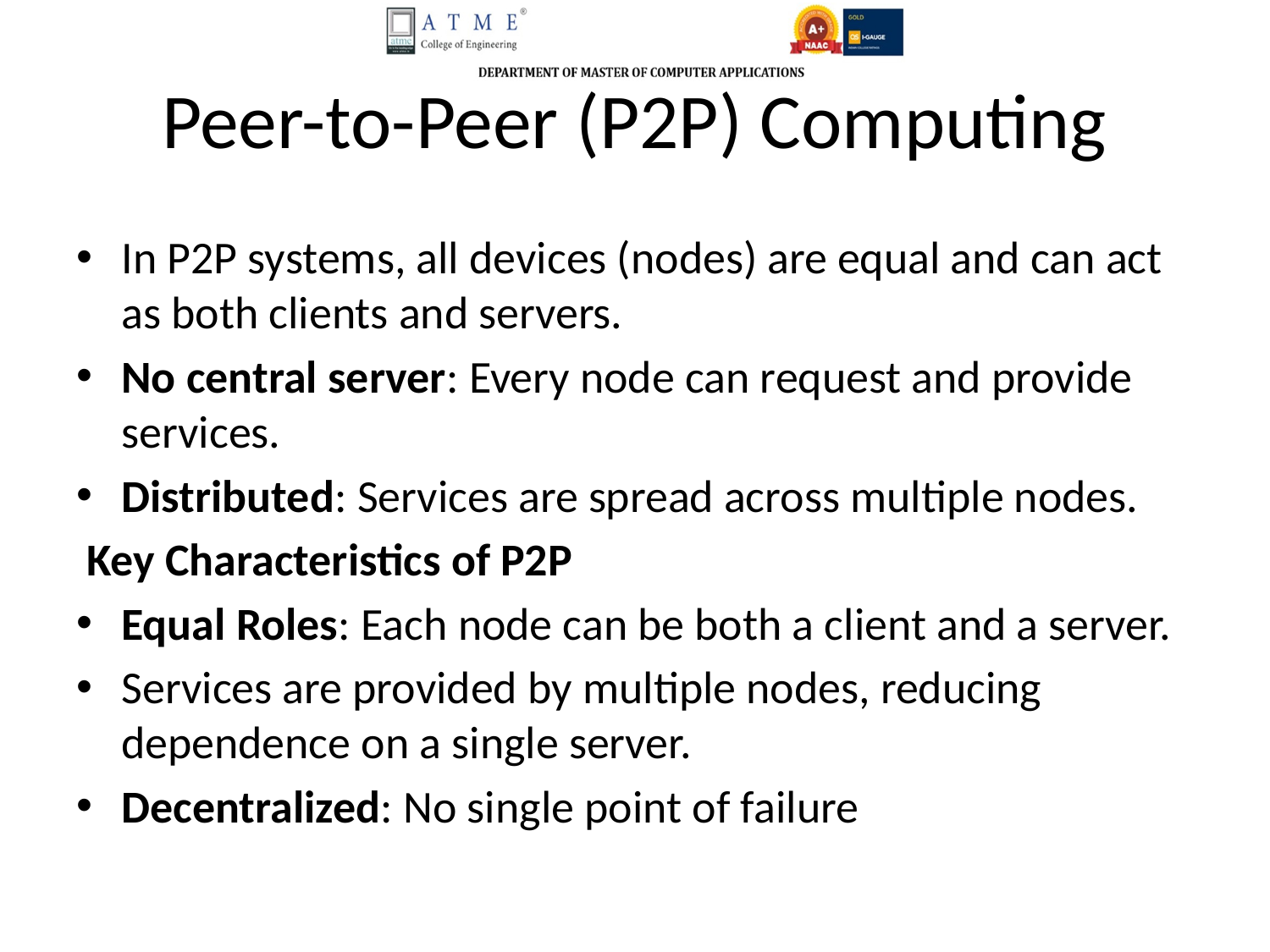

# Peer-to-Peer (P2P) Computing
In P2P systems, all devices (nodes) are equal and can act as both clients and servers.
No central server: Every node can request and provide services.
Distributed: Services are spread across multiple nodes.
 Key Characteristics of P2P
Equal Roles: Each node can be both a client and a server.
Services are provided by multiple nodes, reducing dependence on a single server.
Decentralized: No single point of failure